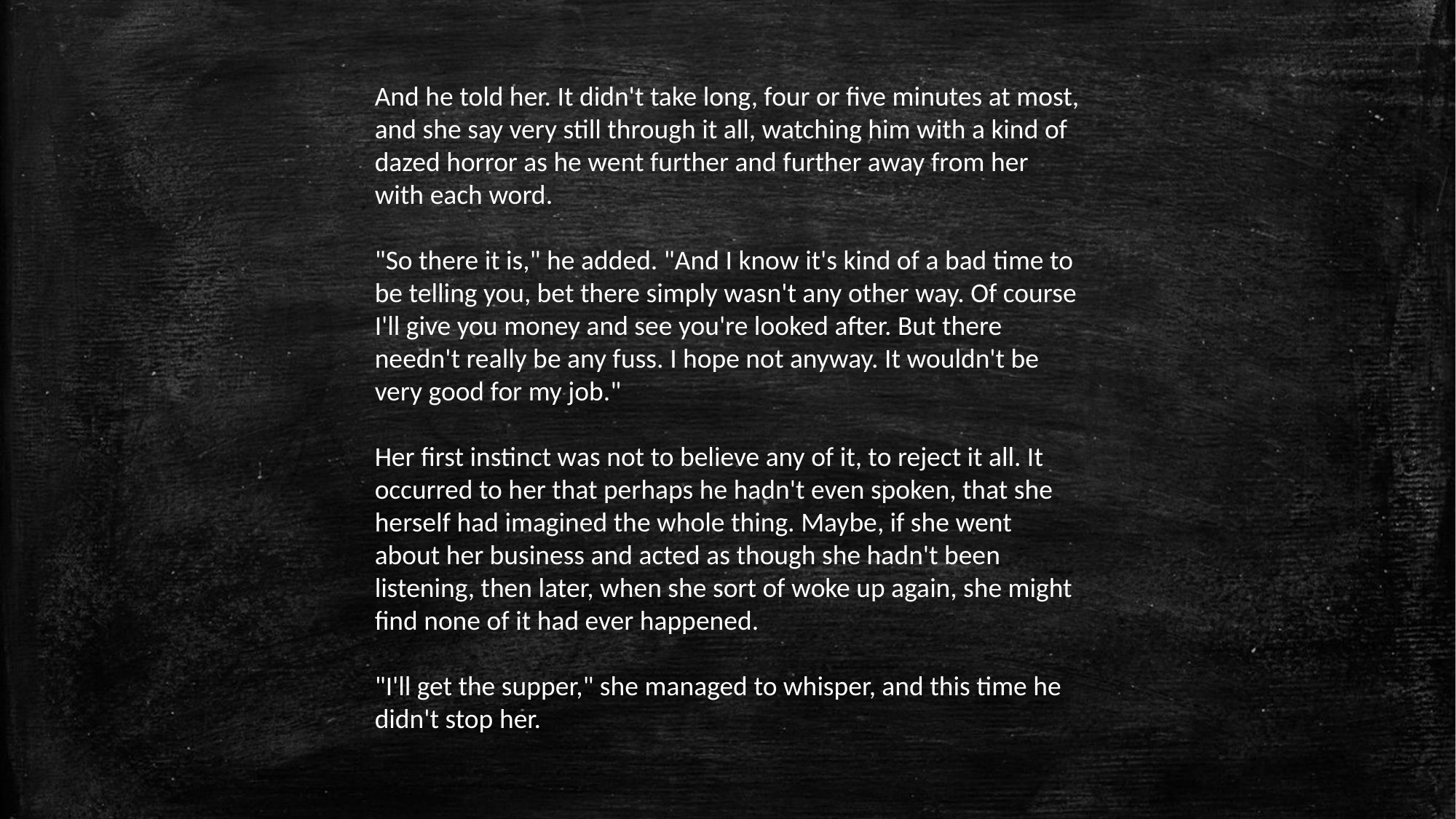

And he told her. It didn't take long, four or five minutes at most, and she say very still through it all, watching him with a kind of dazed horror as he went further and further away from her with each word.
"So there it is," he added. "And I know it's kind of a bad time to be telling you, bet there simply wasn't any other way. Of course I'll give you money and see you're looked after. But there needn't really be any fuss. I hope not anyway. It wouldn't be very good for my job."
Her first instinct was not to believe any of it, to reject it all. It occurred to her that perhaps he hadn't even spoken, that she herself had imagined the whole thing. Maybe, if she went about her business and acted as though she hadn't been listening, then later, when she sort of woke up again, she might find none of it had ever happened.
"I'll get the supper," she managed to whisper, and this time he didn't stop her.